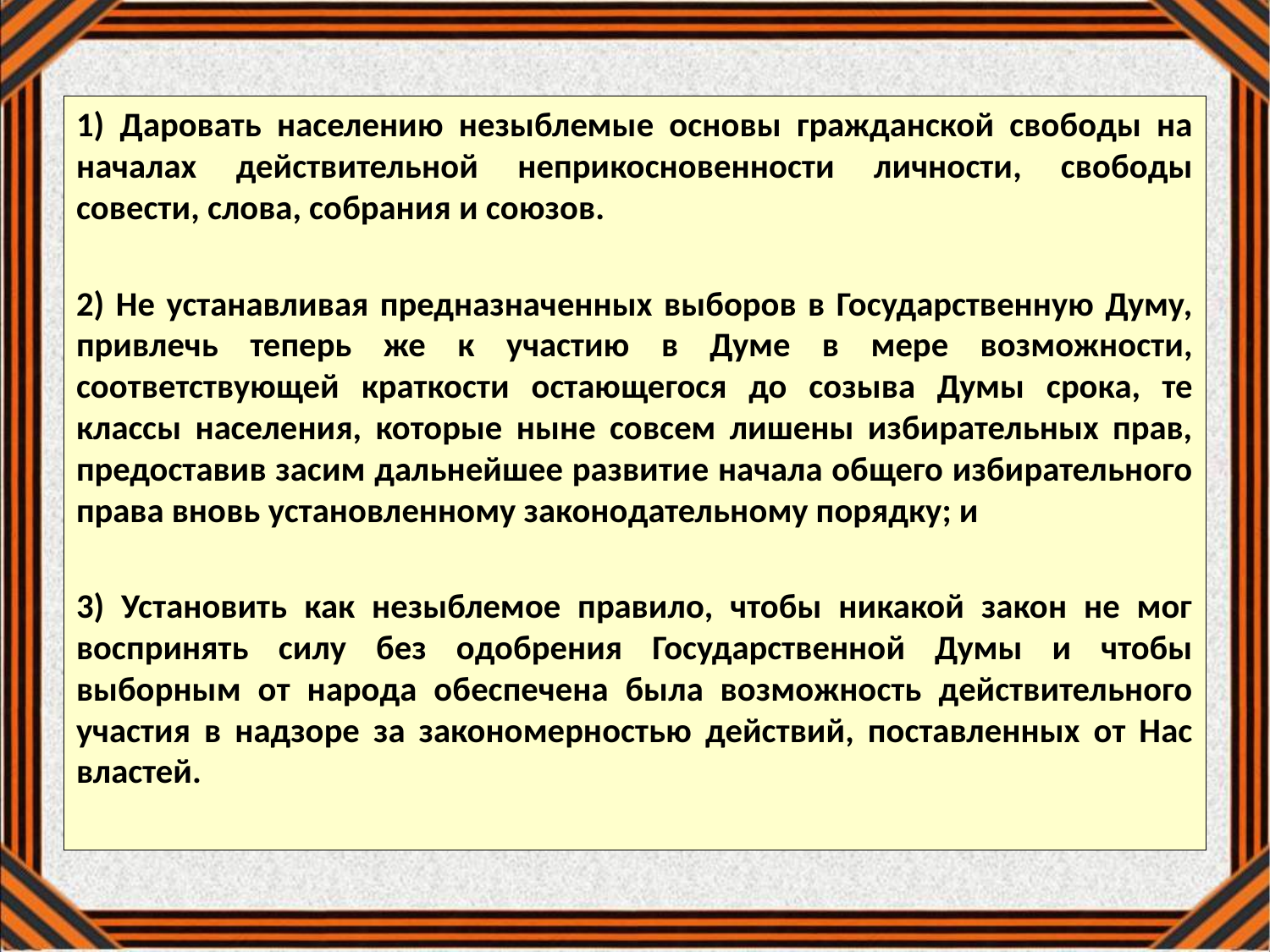

1) Даровать населению незыблемые основы гражданской свободы на началах действительной неприкосновенности личности, свободы совести, слова, собрания и союзов.

2) Не устанавливая предназначенных выборов в Государственную Думу, привлечь теперь же к участию в Думе в мере возможности, соответствующей краткости остающегося до созыва Думы срока, те классы населения, которые ныне совсем лишены избирательных прав, предоставив засим дальнейшее развитие начала общего избирательного права вновь установленному законодательному порядку; и

3) Установить как незыблемое правило, чтобы никакой закон не мог воспринять силу без одобрения Государственной Думы и чтобы выборным от народа обеспечена была возможность действительного участия в надзоре за закономерностью действий, поставленных от Нас властей.